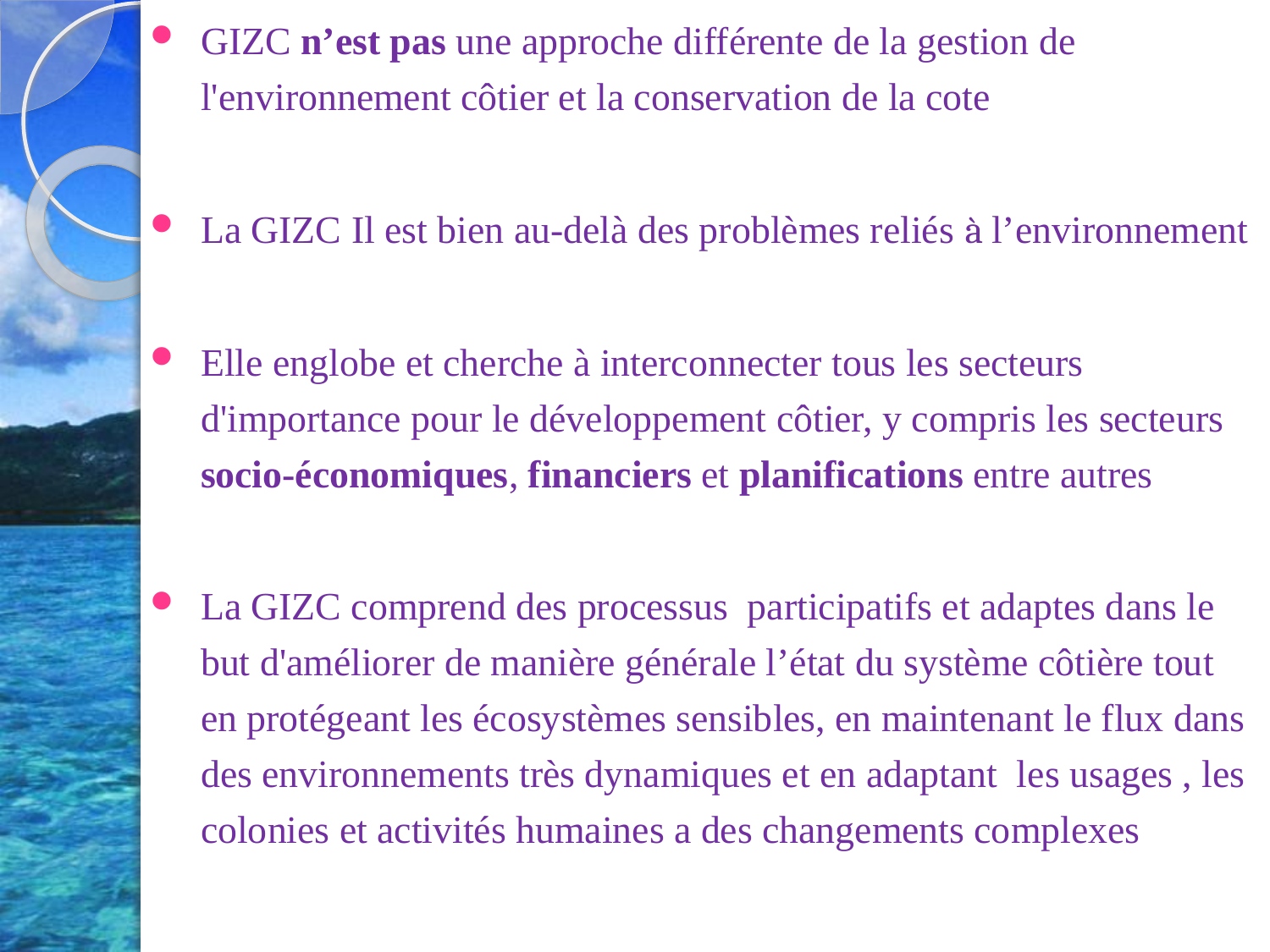

GIZC n’est pas une approche différente de la gestion de l'environnement côtier et la conservation de la cote

La GIZC Il est bien au-delà des problèmes reliés à l’environnement

Elle englobe et cherche à interconnecter tous les secteurs d'importance pour le développement côtier, y compris les secteurs socio-économiques, financiers et planifications entre autres

La GIZC comprend des processus  participatifs et adaptes dans le but d'améliorer de manière générale l’état du système côtière tout en protégeant les écosystèmes sensibles, en maintenant le flux dans des environnements très dynamiques et en adaptant  les usages , les colonies et activités humaines a des changements complexes